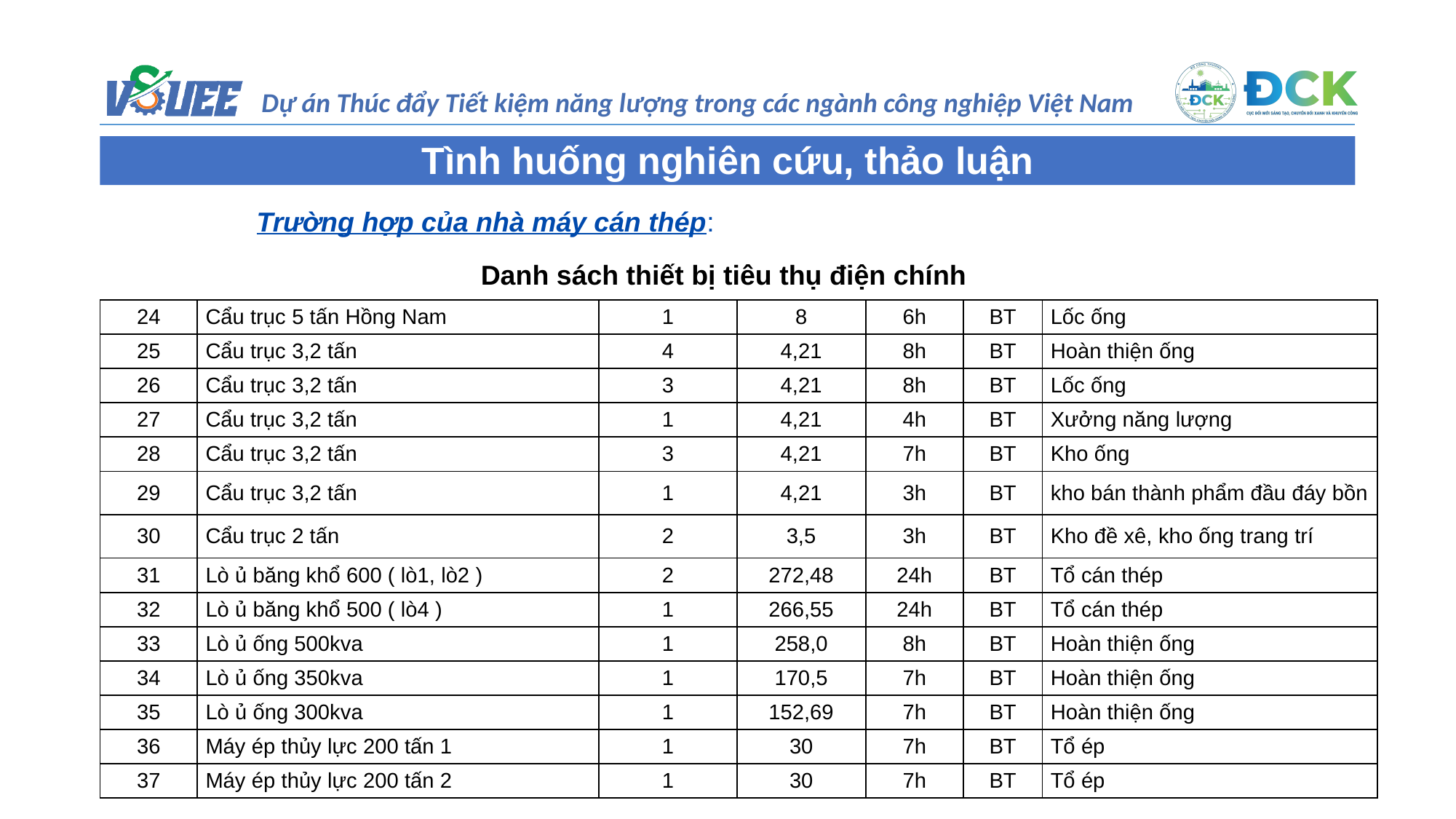

Tình huống nghiên cứu, thảo luận
Trường hợp của nhà máy cán thép:
Danh sách thiết bị tiêu thụ điện chính
| 24 | Cẩu trục 5 tấn Hồng Nam | 1 | 8 | 6h | BT | Lốc ống |
| --- | --- | --- | --- | --- | --- | --- |
| 25 | Cẩu trục 3,2 tấn | 4 | 4,21 | 8h | BT | Hoàn thiện ống |
| 26 | Cẩu trục 3,2 tấn | 3 | 4,21 | 8h | BT | Lốc ống |
| 27 | Cẩu trục 3,2 tấn | 1 | 4,21 | 4h | BT | Xưởng năng lượng |
| 28 | Cẩu trục 3,2 tấn | 3 | 4,21 | 7h | BT | Kho ống |
| 29 | Cẩu trục 3,2 tấn | 1 | 4,21 | 3h | BT | kho bán thành phẩm đầu đáy bồn |
| 30 | Cẩu trục 2 tấn | 2 | 3,5 | 3h | BT | Kho đề xê, kho ống trang trí |
| 31 | Lò ủ băng khổ 600 ( lò1, lò2 ) | 2 | 272,48 | 24h | BT | Tổ cán thép |
| 32 | Lò ủ băng khổ 500 ( lò4 ) | 1 | 266,55 | 24h | BT | Tổ cán thép |
| 33 | Lò ủ ống 500kva | 1 | 258,0 | 8h | BT | Hoàn thiện ống |
| 34 | Lò ủ ống 350kva | 1 | 170,5 | 7h | BT | Hoàn thiện ống |
| 35 | Lò ủ ống 300kva | 1 | 152,69 | 7h | BT | Hoàn thiện ống |
| 36 | Máy ép thủy lực 200 tấn 1 | 1 | 30 | 7h | BT | Tổ ép |
| 37 | Máy ép thủy lực 200 tấn 2 | 1 | 30 | 7h | BT | Tổ ép |